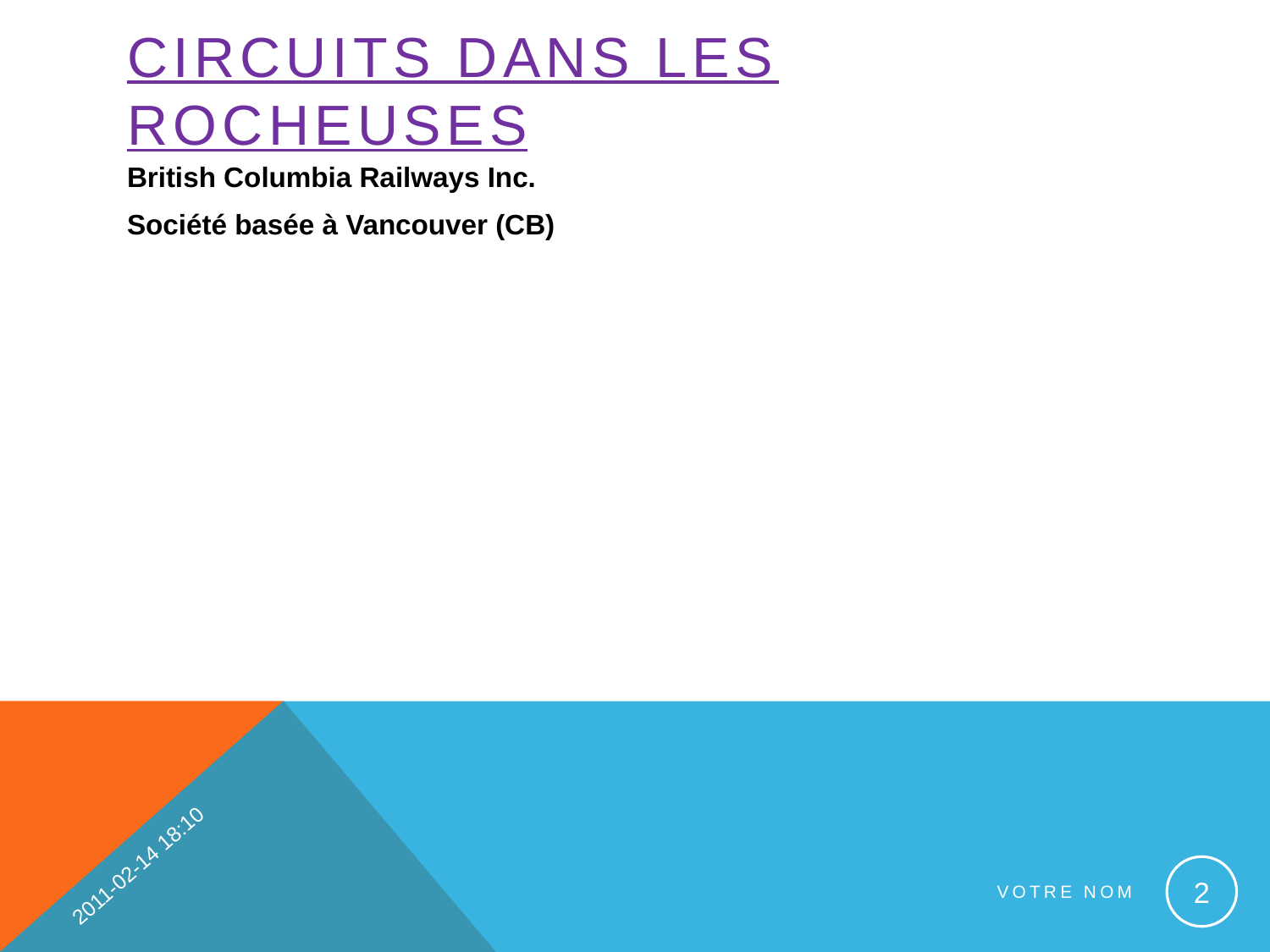

# Circuits dans les rocheuses
British Columbia Railways Inc.
Société basée à Vancouver (CB)
2011-02-14 18:10
2
Votre nom